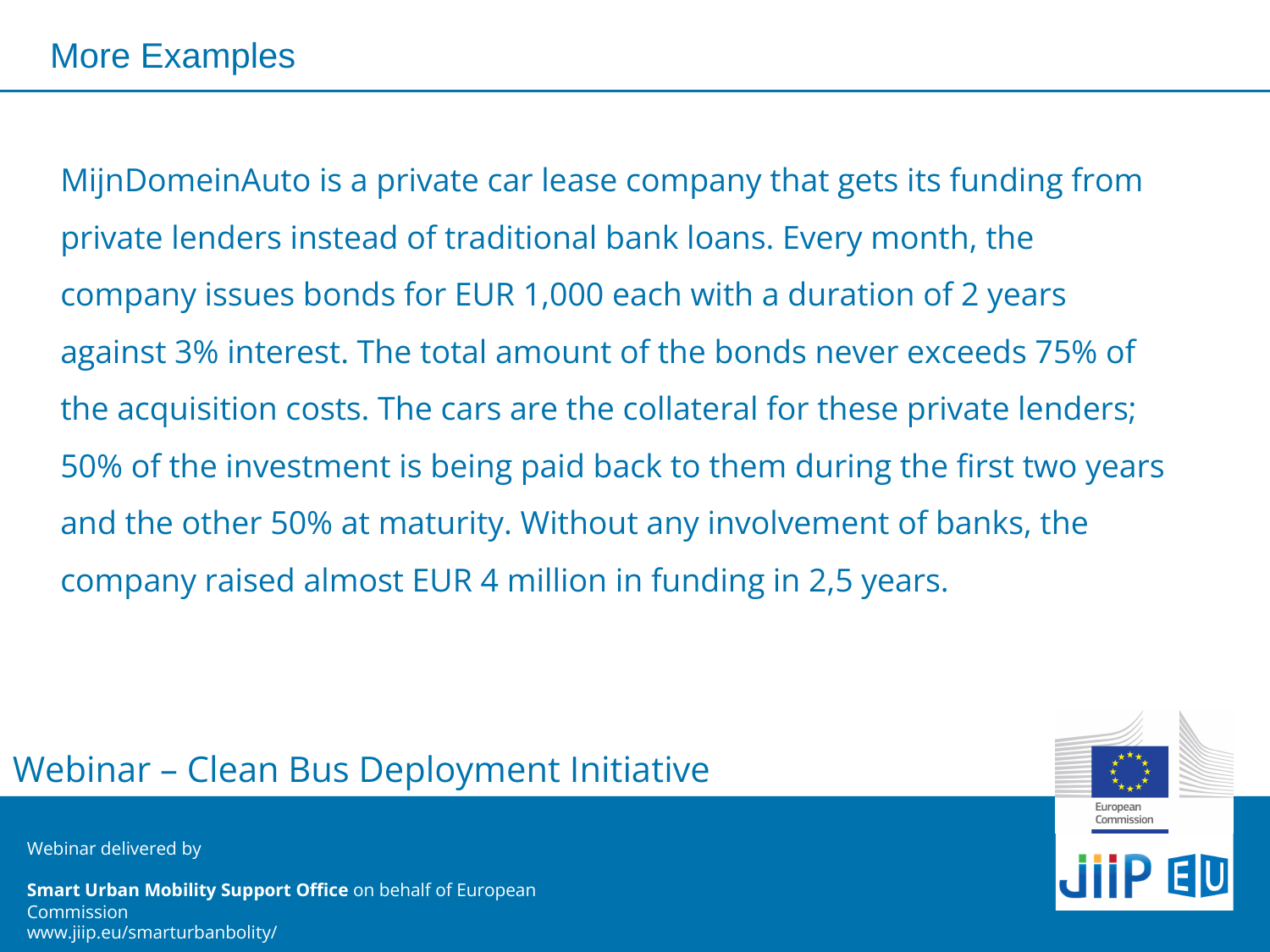

# More Examples
MijnDomeinAuto is a private car lease company that gets its funding from private lenders instead of traditional bank loans. Every month, the company issues bonds for EUR 1,000 each with a duration of 2 years against 3% interest. The total amount of the bonds never exceeds 75% of the acquisition costs. The cars are the collateral for these private lenders; 50% of the investment is being paid back to them during the first two years and the other 50% at maturity. Without any involvement of banks, the company raised almost EUR 4 million in funding in 2,5 years.